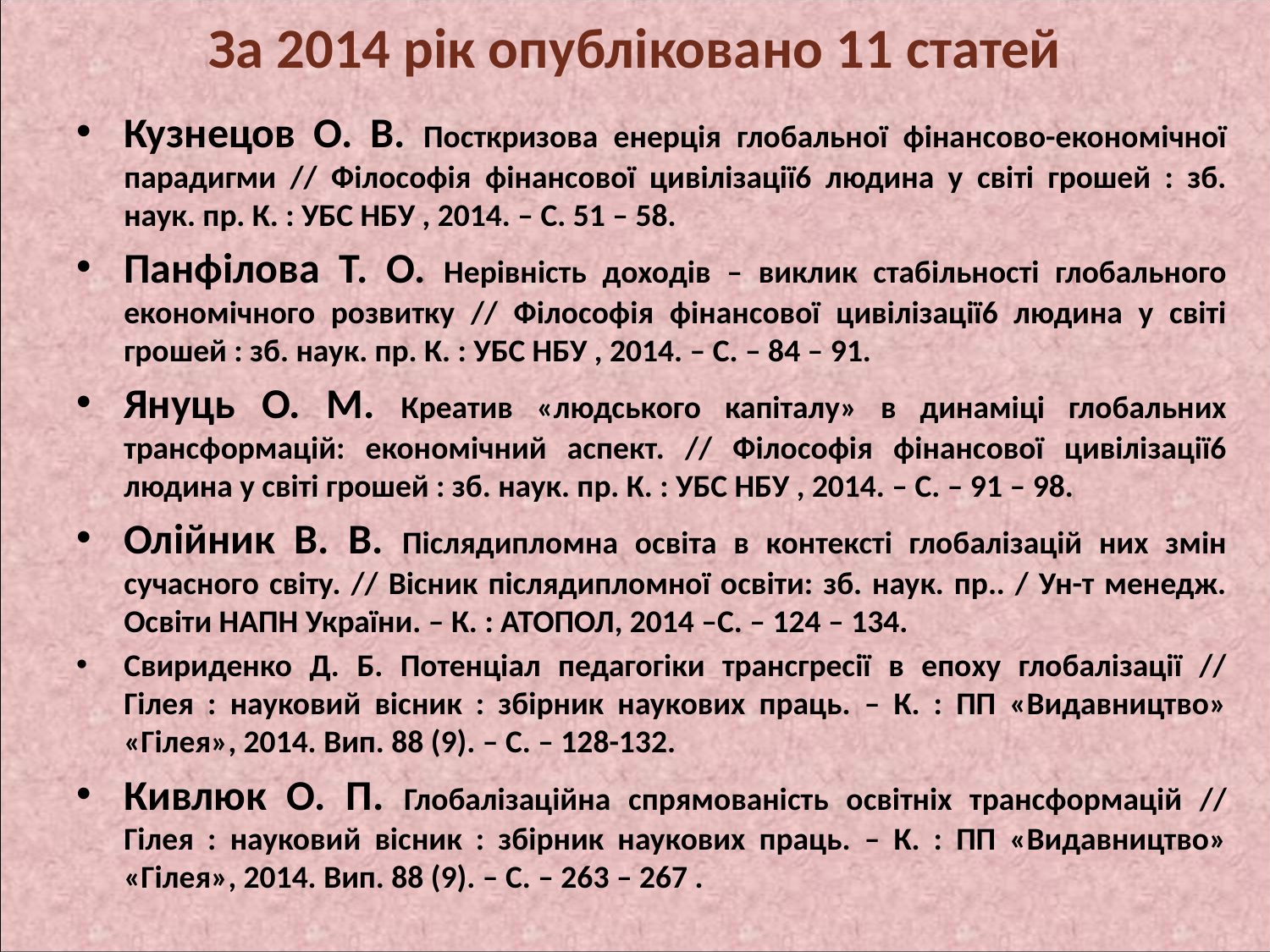

# За 2014 рік опубліковано 11 статей
Кузнецов О. В. Посткризова енерція глобальної фінансово-економічної парадигми // Філософія фінансової цивілізації6 людина у світі грошей : зб. наук. пр. К. : УБС НБУ , 2014. – С. 51 – 58.
Панфілова Т. О. Нерівність доходів – виклик стабільності глобального економічного розвитку // Філософія фінансової цивілізації6 людина у світі грошей : зб. наук. пр. К. : УБС НБУ , 2014. – С. – 84 – 91.
Януць О. М. Креатив «людського капіталу» в динаміці глобальних трансформацій: економічний аспект. // Філософія фінансової цивілізації6 людина у світі грошей : зб. наук. пр. К. : УБС НБУ , 2014. – С. – 91 – 98.
Олійник В. В. Післядипломна освіта в контексті глобалізацій них змін сучасного світу. // Вісник післядипломної освіти: зб. наук. пр.. / Ун-т менедж. Освіти НАПН України. – К. : АТОПОЛ, 2014 –С. – 124 – 134.
Свириденко Д. Б. Потенціал педагогіки трансгресії в епоху глобалізації // Гілея : науковий вісник : збірник наукових праць. – К. : ПП «Видавництво» «Гілея», 2014. Вип. 88 (9). – С. – 128-132.
Кивлюк О. П. Глобалізаційна спрямованість освітніх трансформацій // Гілея : науковий вісник : збірник наукових праць. – К. : ПП «Видавництво» «Гілея», 2014. Вип. 88 (9). – С. – 263 – 267 .